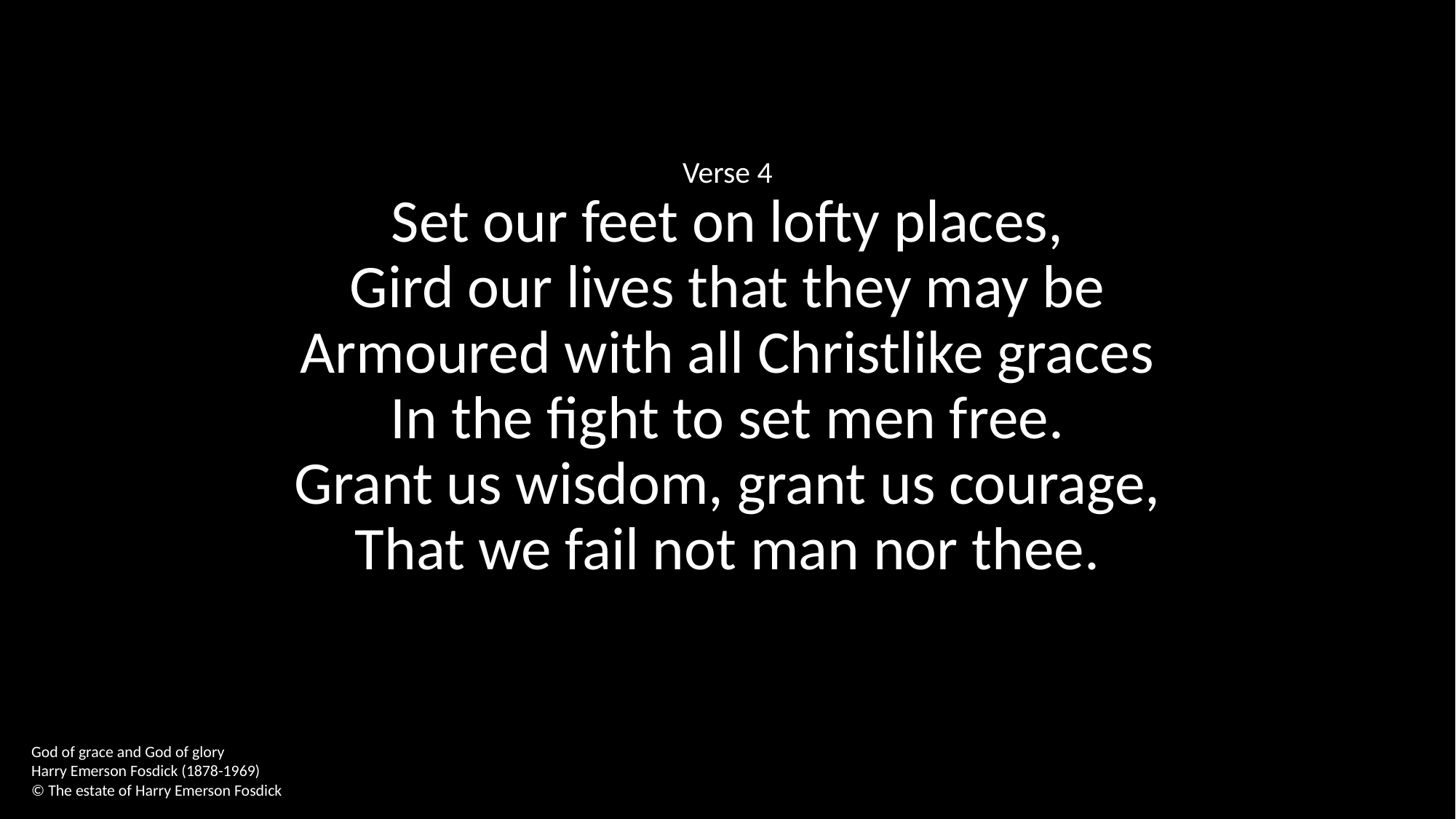

Verse 4
Set our feet on lofty places,
Gird our lives that they may be
Armoured with all Christlike graces
In the fight to set men free.
Grant us wisdom, grant us courage,
That we fail not man nor thee.
God of grace and God of glory
Harry Emerson Fosdick (1878-1969)
© The estate of Harry Emerson Fosdick